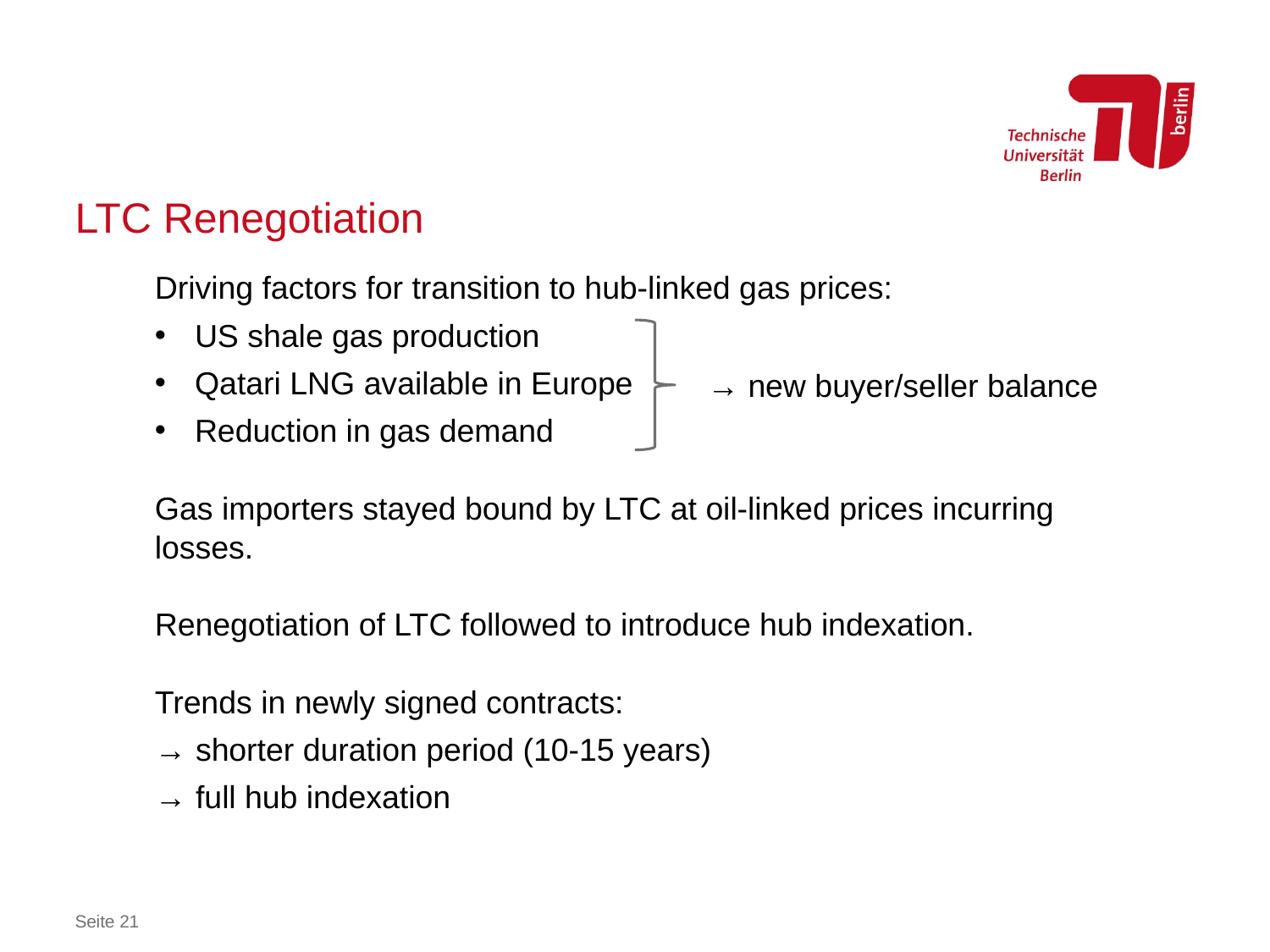

# LTC Renegotiation
Driving factors for transition to hub-linked gas prices:
US shale gas production
Qatari LNG available in Europe
Reduction in gas demand

Gas importers stayed bound by LTC at oil-linked prices incurring losses.

Renegotiation of LTC followed to introduce hub indexation.

Trends in newly signed contracts:
→ shorter duration period (10-15 years)
→ full hub indexation

→ new buyer/seller balance
Seite 21